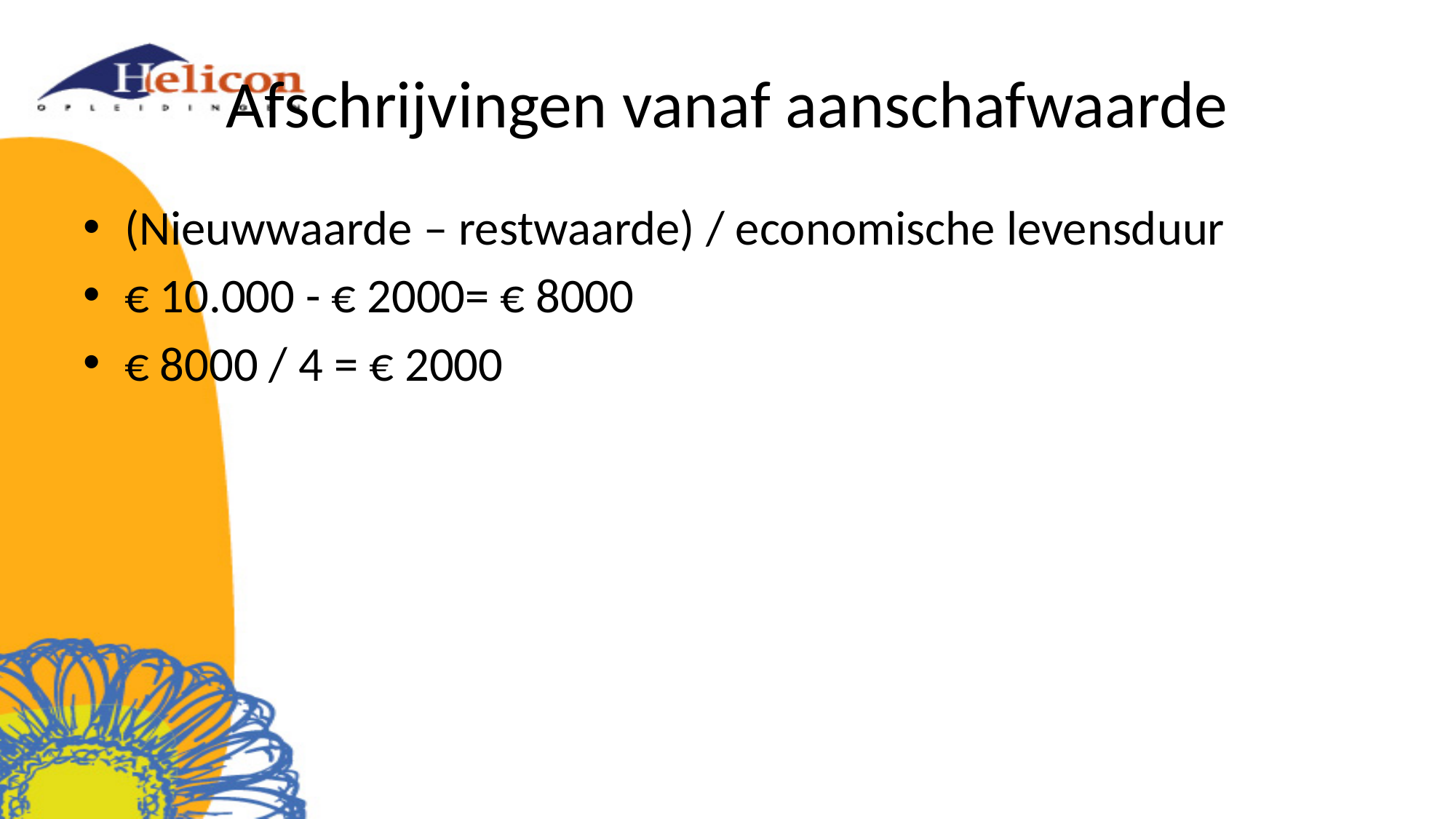

# Afschrijvingen vanaf aanschafwaarde
(Nieuwwaarde – restwaarde) / economische levensduur
€ 10.000 - € 2000= € 8000
€ 8000 / 4 = € 2000